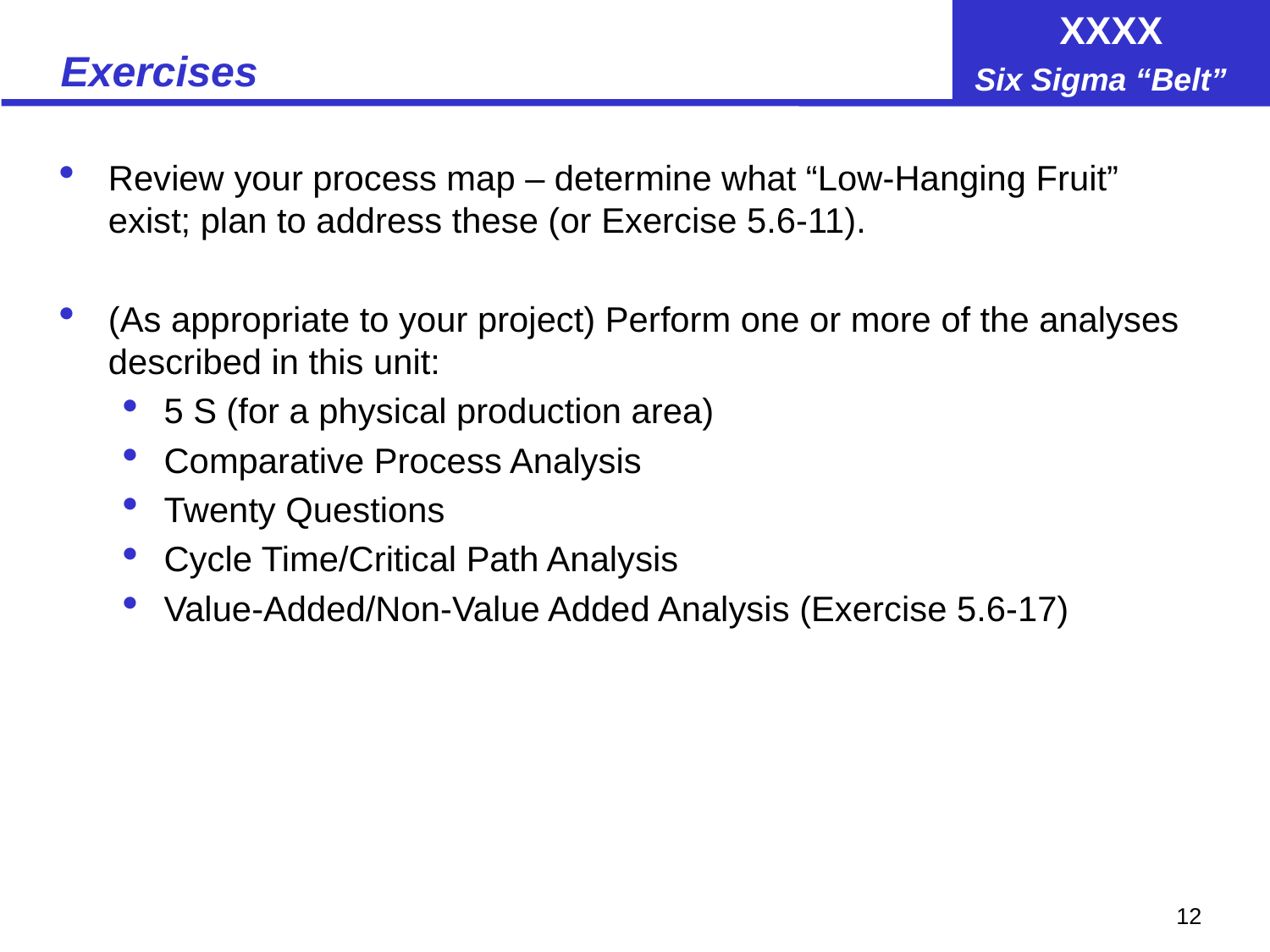

# Exercises
Review your process map – determine what “Low-Hanging Fruit” exist; plan to address these (or Exercise 5.6-11).

(As appropriate to your project) Perform one or more of the analyses described in this unit:
5 S (for a physical production area)
Comparative Process Analysis
Twenty Questions
Cycle Time/Critical Path Analysis
Value-Added/Non-Value Added Analysis (Exercise 5.6-17)